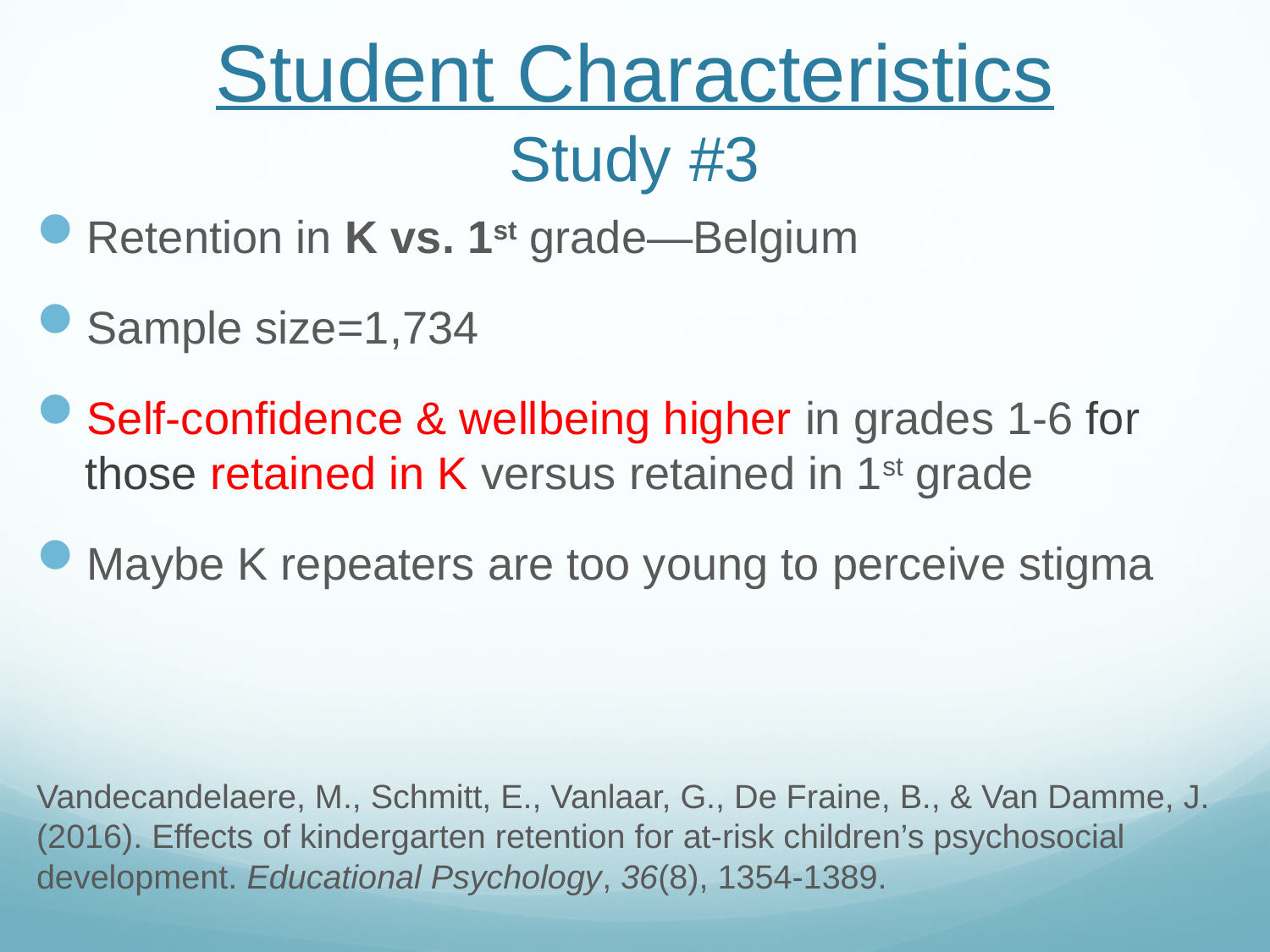

# Student Characteristics Study #3
Retention in K vs. 1st grade—Belgium
Sample size=1,734
Self-confidence & wellbeing higher in grades 1-6 for those retained in K versus retained in 1st grade
Maybe K repeaters are too young to perceive stigma

Vandecandelaere, M., Schmitt, E., Vanlaar, G., De Fraine, B., & Van Damme, J. (2016). Effects of kindergarten retention for at-risk children’s psychosocial development. Educational Psychology, 36(8), 1354-1389.